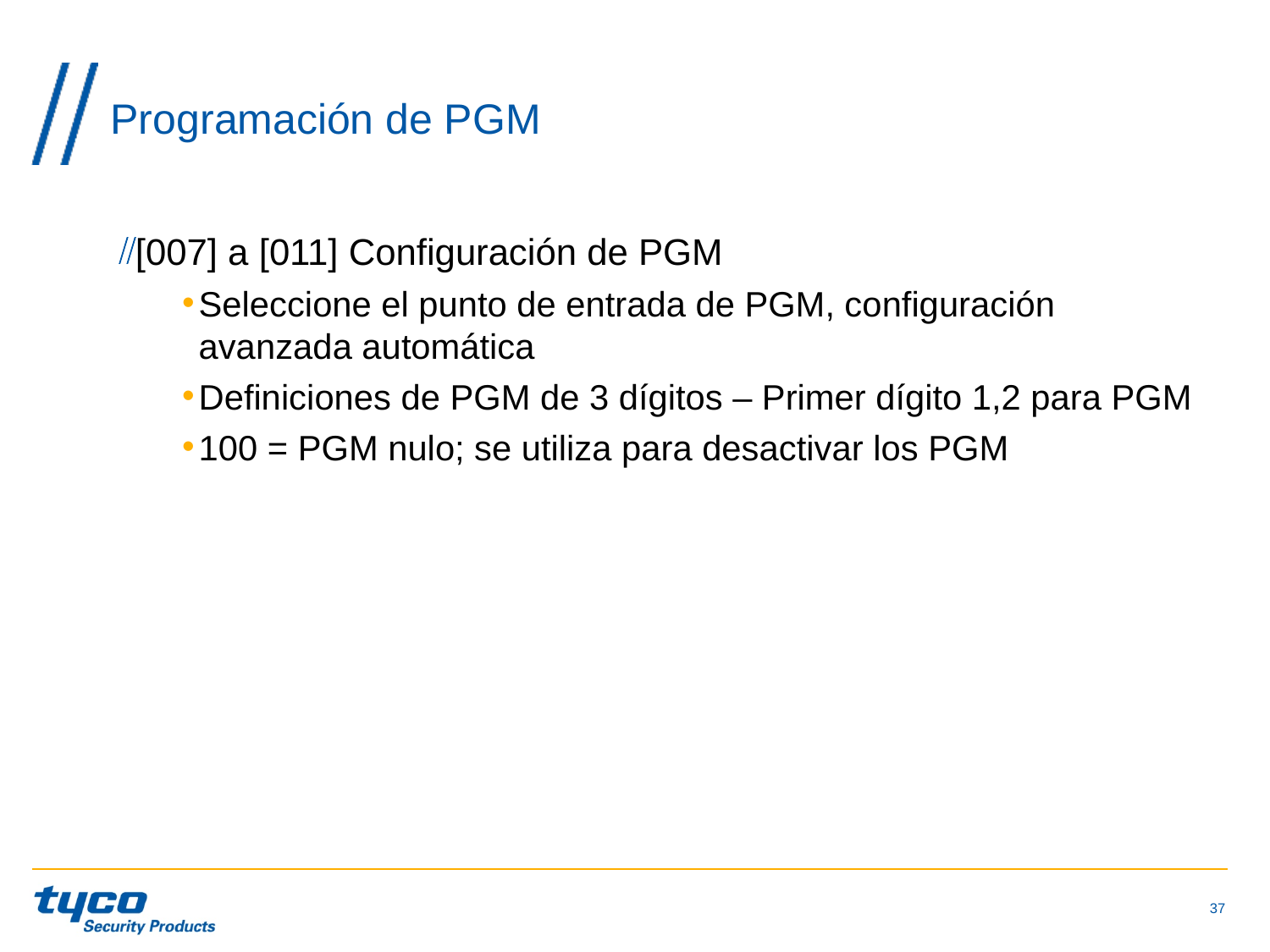

# Programación de PGM
[007] a [011] Configuración de PGM
Seleccione el punto de entrada de PGM, configuración avanzada automática
Definiciones de PGM de 3 dígitos – Primer dígito 1,2 para PGM
100 = PGM nulo; se utiliza para desactivar los PGM

37